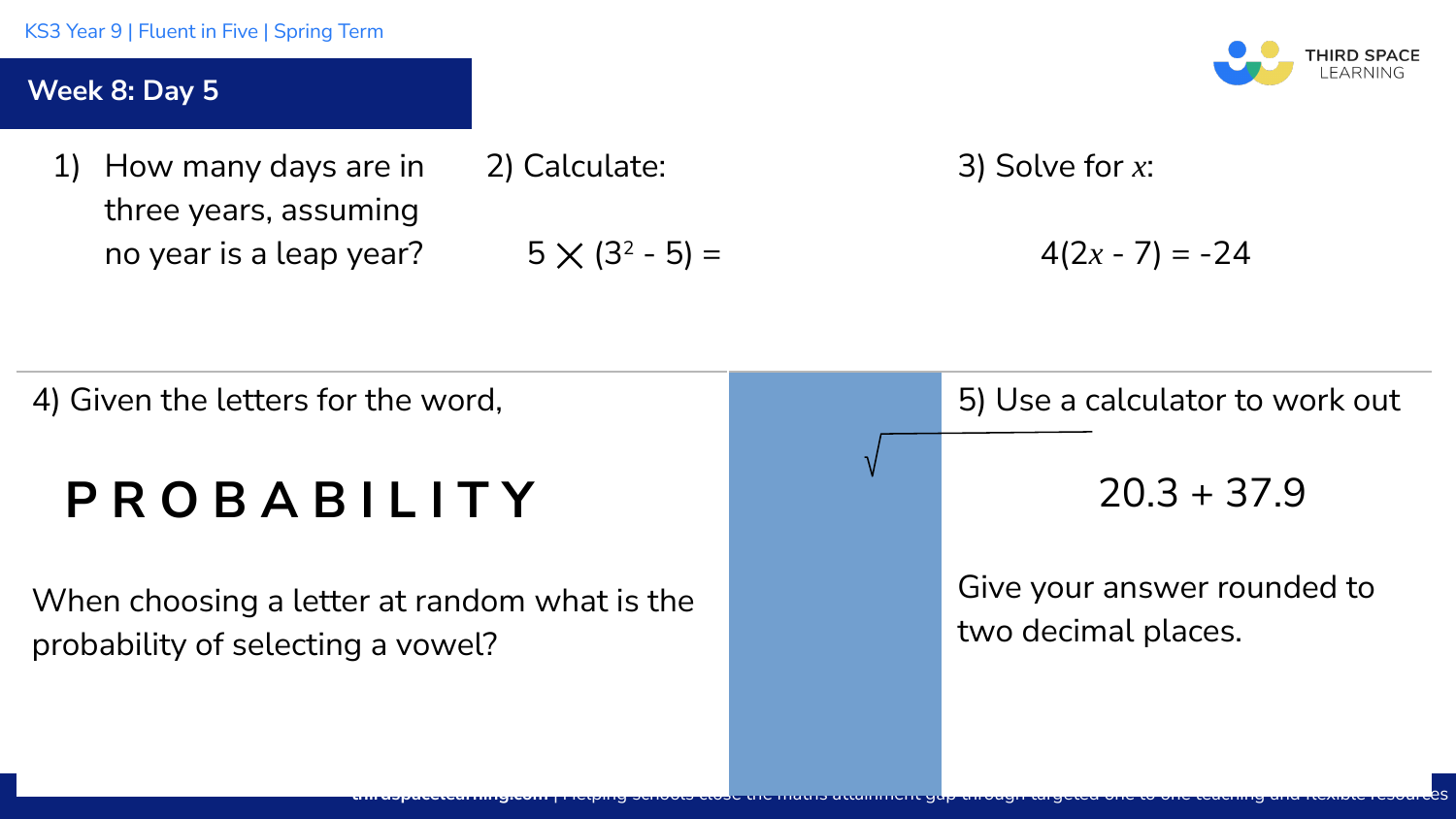

Week 8: Day 5
| How many days are in three years, assuming no year is a leap year? |  | 2) Calculate: 5 ⨉ (32 - 5) = |  | 3) Solve for x: 4(2x - 7) = -24 |
| --- | --- | --- | --- | --- |
| 4) Given the letters for the word, P R O B A B I L I T Y When choosing a letter at random what is the probability of selecting a vowel? |  |  | 5) Use a calculator to work out 20.3 + 37.9 Give your answer rounded to two decimal places. |  |